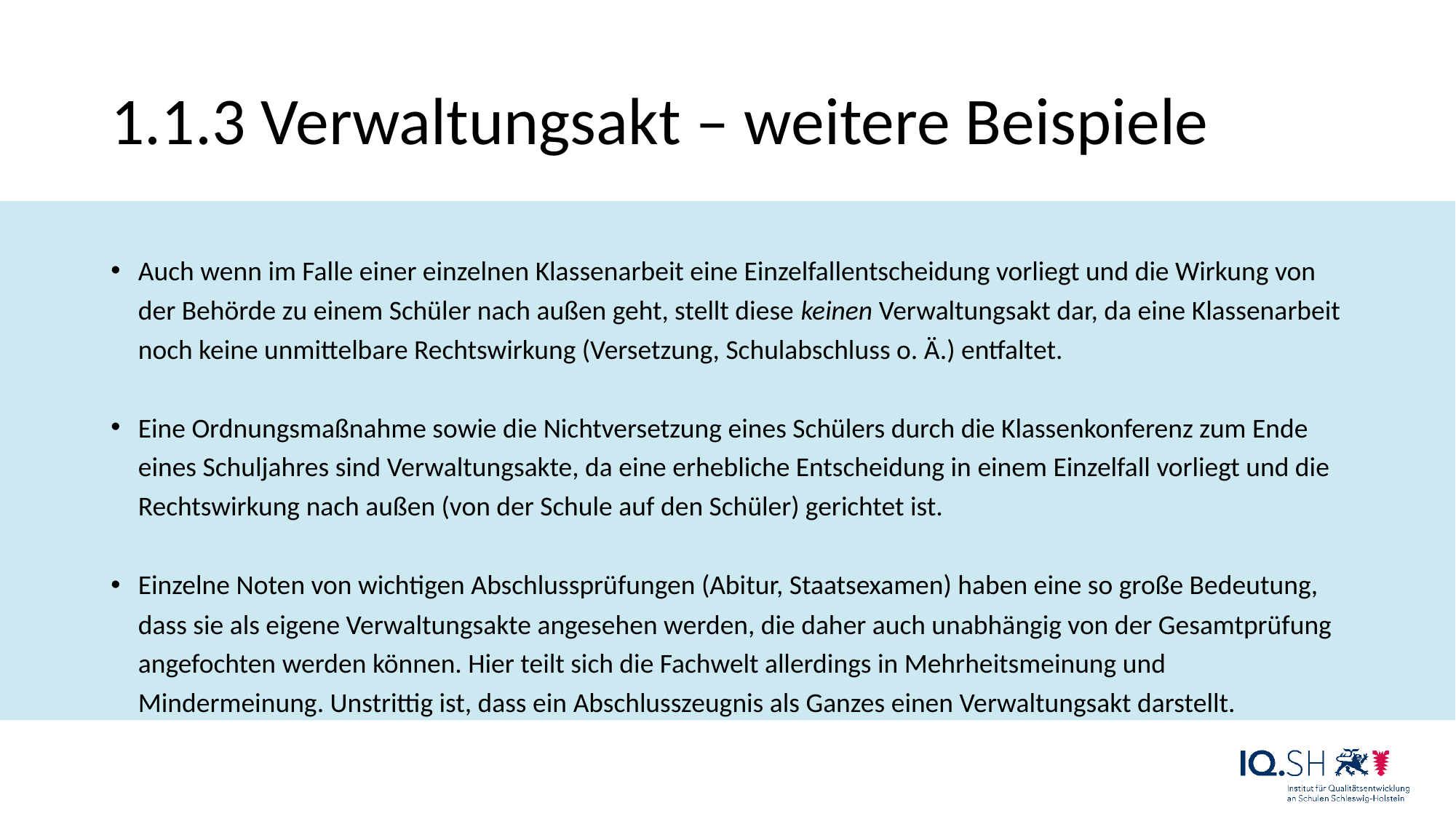

# 1.1.3 Verwaltungsakt – weitere Beispiele
Auch wenn im Falle einer einzelnen Klassenarbeit eine Einzelfallentscheidung vorliegt und die Wirkung von der Behörde zu einem Schüler nach außen geht, stellt diese keinen Verwaltungsakt dar, da eine Klassenarbeit noch keine unmittelbare Rechtswirkung (Versetzung, Schulabschluss o. Ä.) entfaltet.

Eine Ordnungsmaßnahme sowie die Nichtversetzung eines Schülers durch die Klassenkonferenz zum Ende eines Schuljahres sind Verwaltungsakte, da eine erhebliche Entscheidung in einem Einzelfall vorliegt und die Rechtswirkung nach außen (von der Schule auf den Schüler) gerichtet ist.

Einzelne Noten von wichtigen Abschlussprüfungen (Abitur, Staatsexamen) haben eine so große Bedeutung, dass sie als eigene Verwaltungsakte angesehen werden, die daher auch unabhängig von der Gesamtprüfung angefochten werden können. Hier teilt sich die Fachwelt allerdings in Mehrheitsmeinung und Mindermeinung. Unstrittig ist, dass ein Abschlusszeugnis als Ganzes einen Verwaltungsakt darstellt.